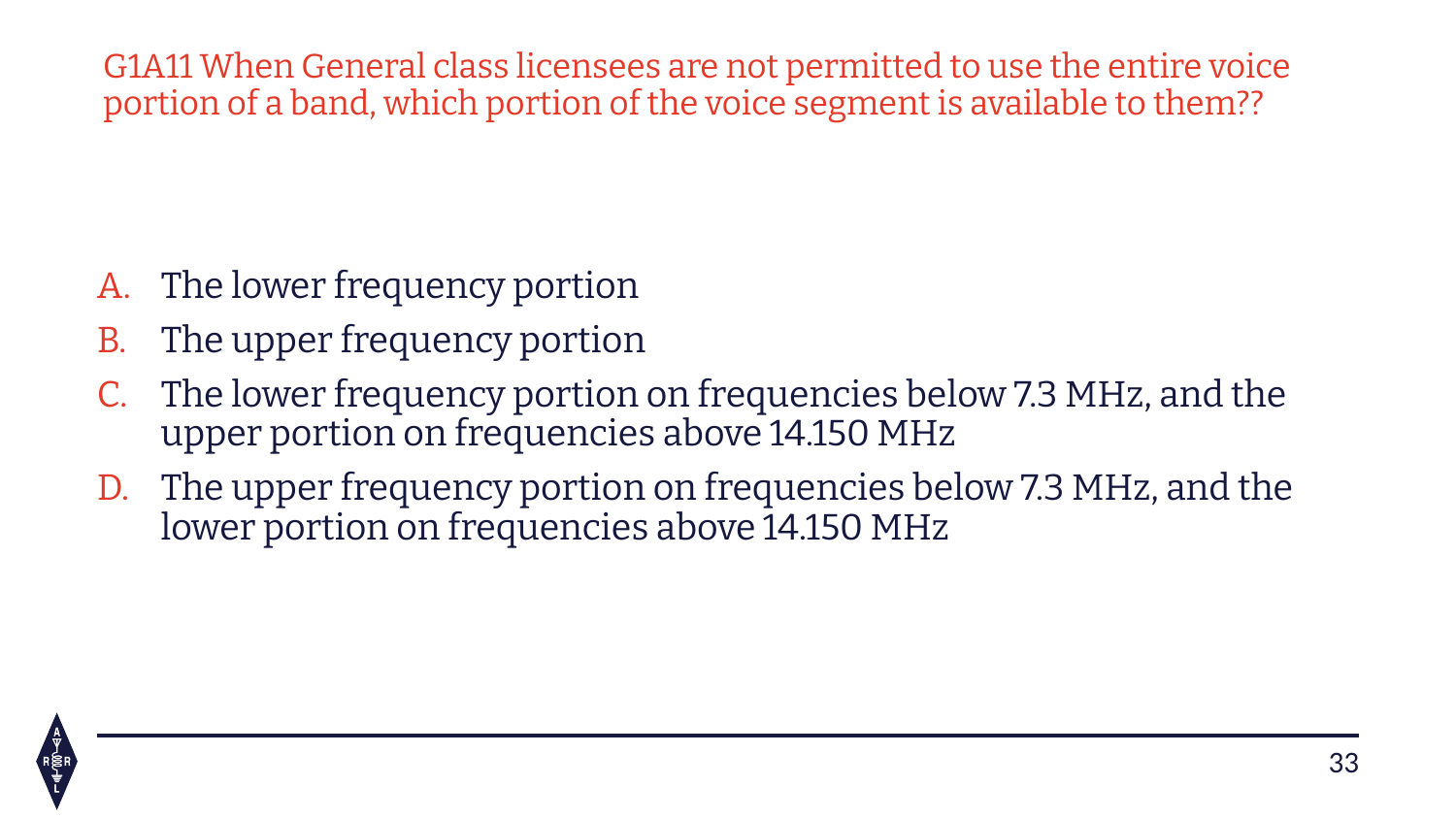

# G1A11 When General class licensees are not permitted to use the entire voice portion of a band, which portion of the voice segment is available to them??

The lower frequency portion
The upper frequency portion
The lower frequency portion on frequencies below 7.3 MHz, and the upper portion on frequencies above 14.150 MHz
The upper frequency portion on frequencies below 7.3 MHz, and the lower portion on frequencies above 14.150 MHz

33